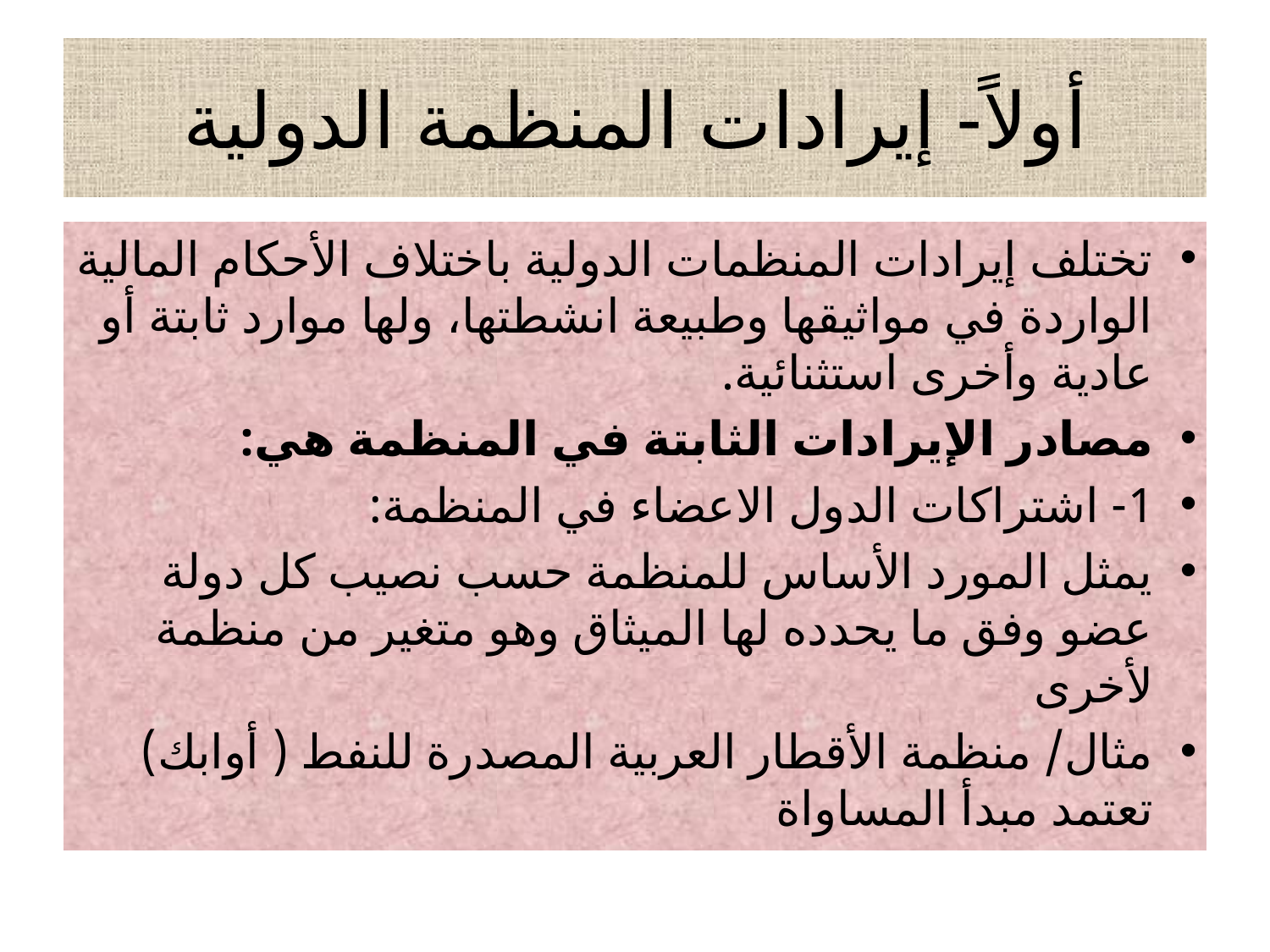

# أولاً- إيرادات المنظمة الدولية
تختلف إيرادات المنظمات الدولية باختلاف الأحكام المالية الواردة في مواثيقها وطبيعة انشطتها، ولها موارد ثابتة أو عادية وأخرى استثنائية.
مصادر الإيرادات الثابتة في المنظمة هي:
1- اشتراكات الدول الاعضاء في المنظمة:
يمثل المورد الأساس للمنظمة حسب نصيب كل دولة عضو وفق ما يحدده لها الميثاق وهو متغير من منظمة لأخرى
مثال/ منظمة الأقطار العربية المصدرة للنفط ( أوابك) تعتمد مبدأ المساواة